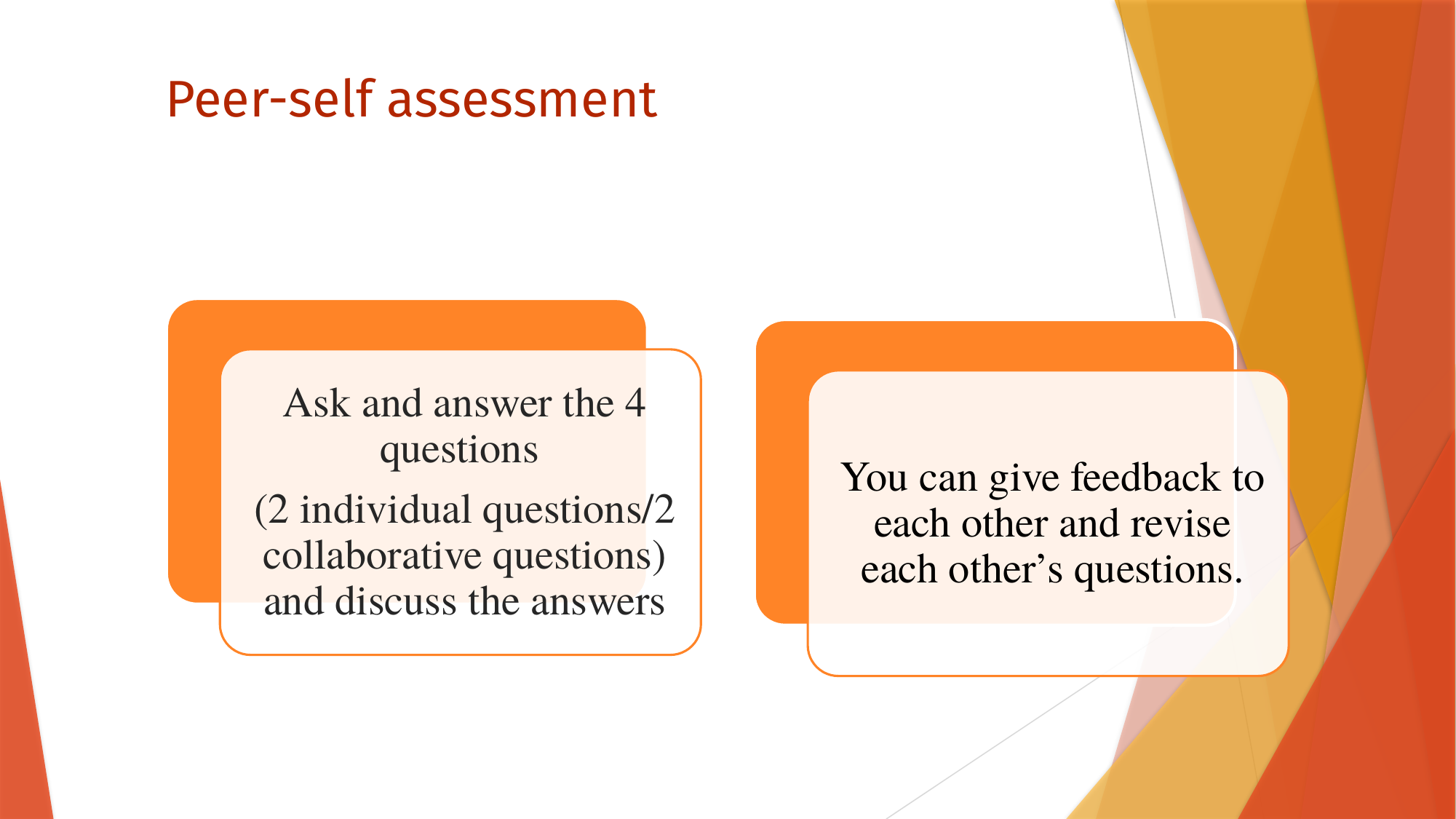

# Peer-self assessment
Ask and answer the 4 questions
(2 individual questions/2 collaborative questions)
 and discuss the answers
You can give feedback to each other and revise each other’s questions.